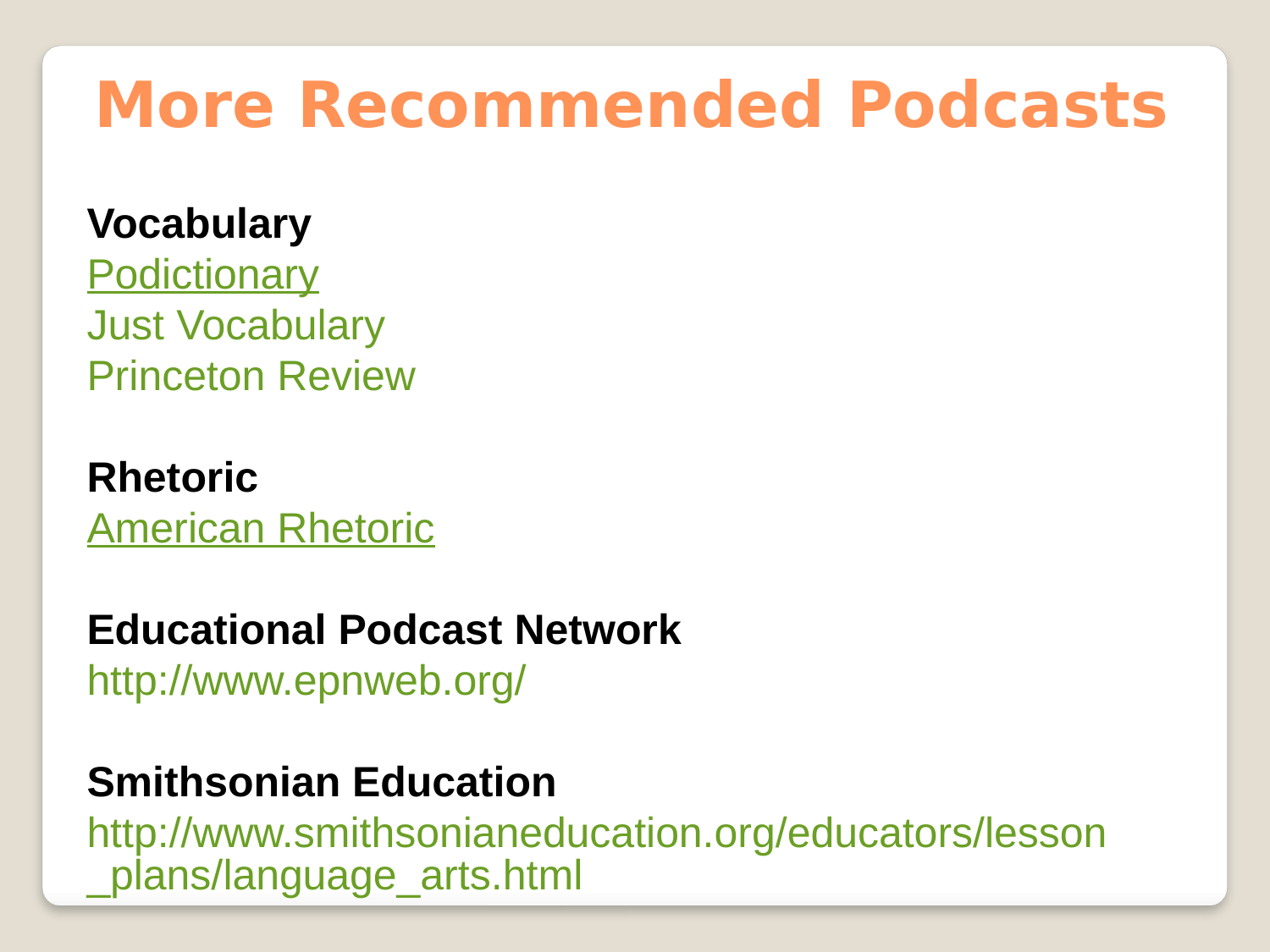

More Recommended Podcasts
Vocabulary
Podictionary
Just Vocabulary
Princeton Review

Rhetoric
American Rhetoric

Educational Podcast Network
http://www.epnweb.org/

Smithsonian Education
http://www.smithsonianeducation.org/educators/lesson_plans/language_arts.html